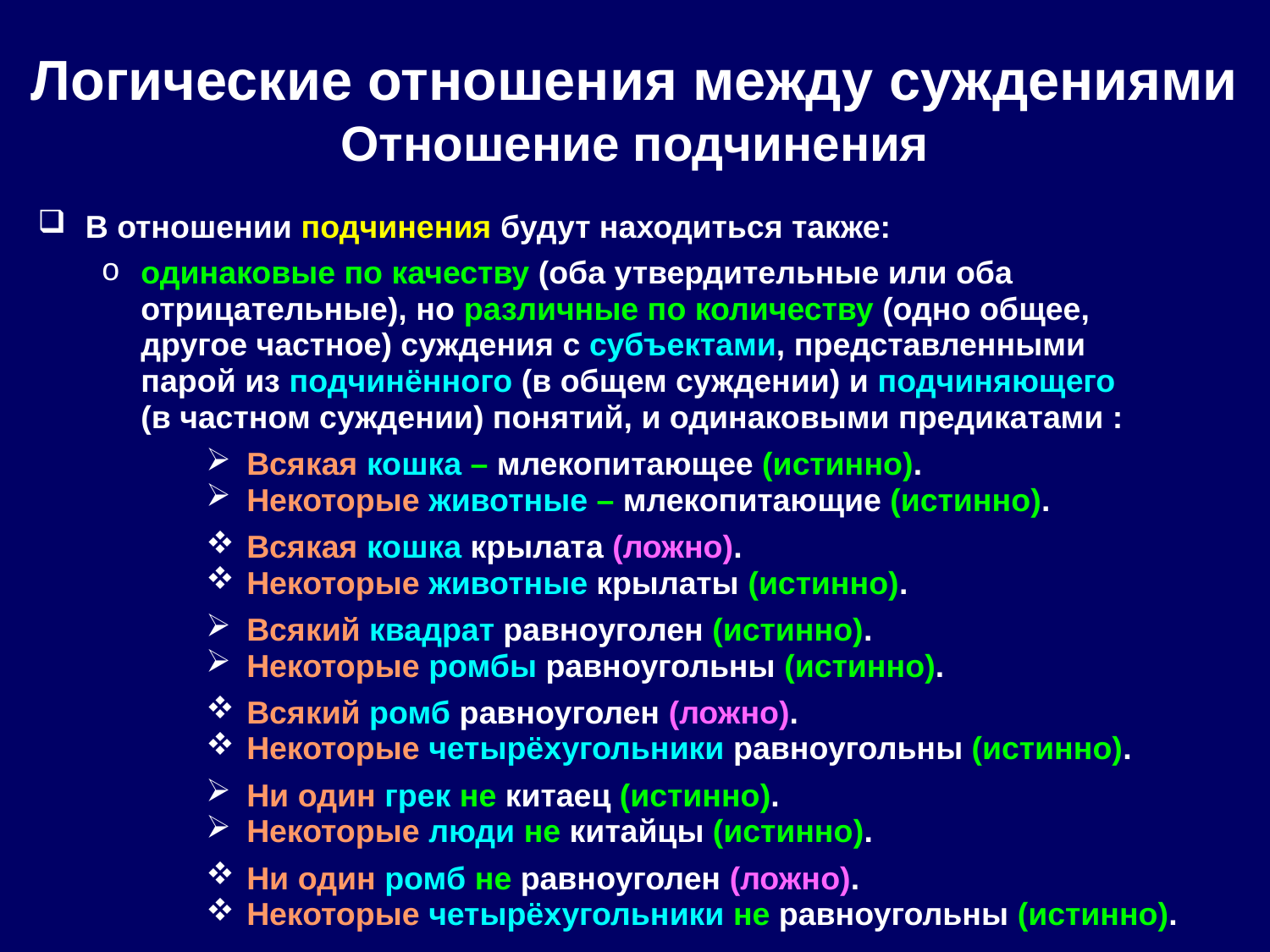

# Логические отношения между суждениями Отношение подчинения
В отношении подчинения будут находиться также:
одинаковые по качеству (оба утвердительные или оба отрицательные), но различные по количеству (одно общее,
другое частное) суждения с субъектами, представленными
парой из подчинённого (в общем суждении) и подчиняющего
(в частном суждении) понятий, и одинаковыми предикатами :
 Всякая кошка – млекопитающее (истинно).
 Некоторые животные – млекопитающие (истинно).
 Всякая кошка крылата (ложно).
 Некоторые животные крылаты (истинно).
 Всякий квадрат равноуголен (истинно).
 Некоторые ромбы равноугольны (истинно).
 Всякий ромб равноуголен (ложно).
 Некоторые четырёхугольники равноугольны (истинно).
 Ни один грек не китаец (истинно).
 Некоторые люди не китайцы (истинно).
 Ни один ромб не равноуголен (ложно).
 Некоторые четырёхугольники не равноугольны (истинно).